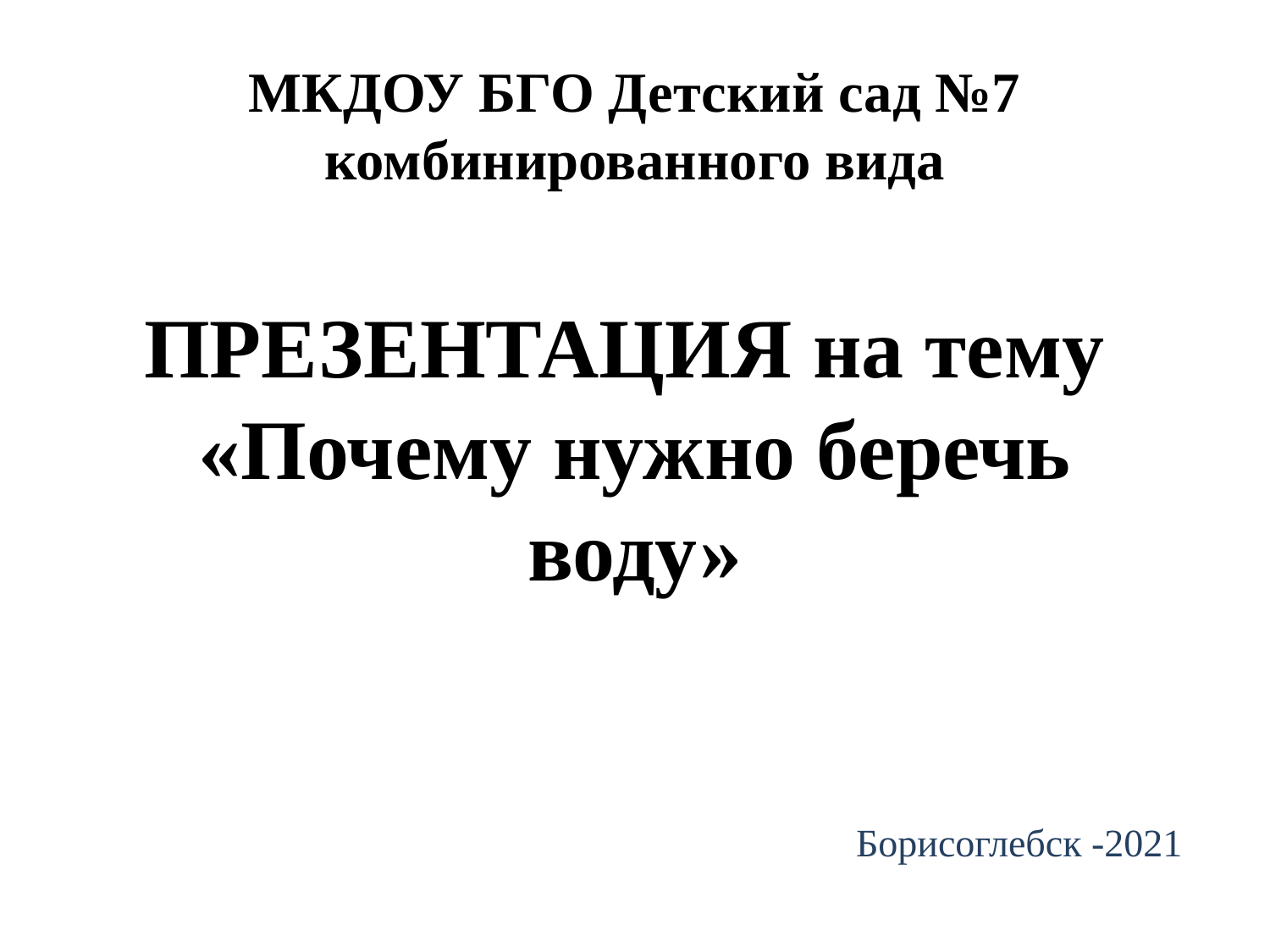

# МКДОУ БГО Детский сад №7 комбинированного вида ПРЕЗЕНТАЦИЯ на тему  «Почему нужно беречь воду»

Борисоглебск -2021